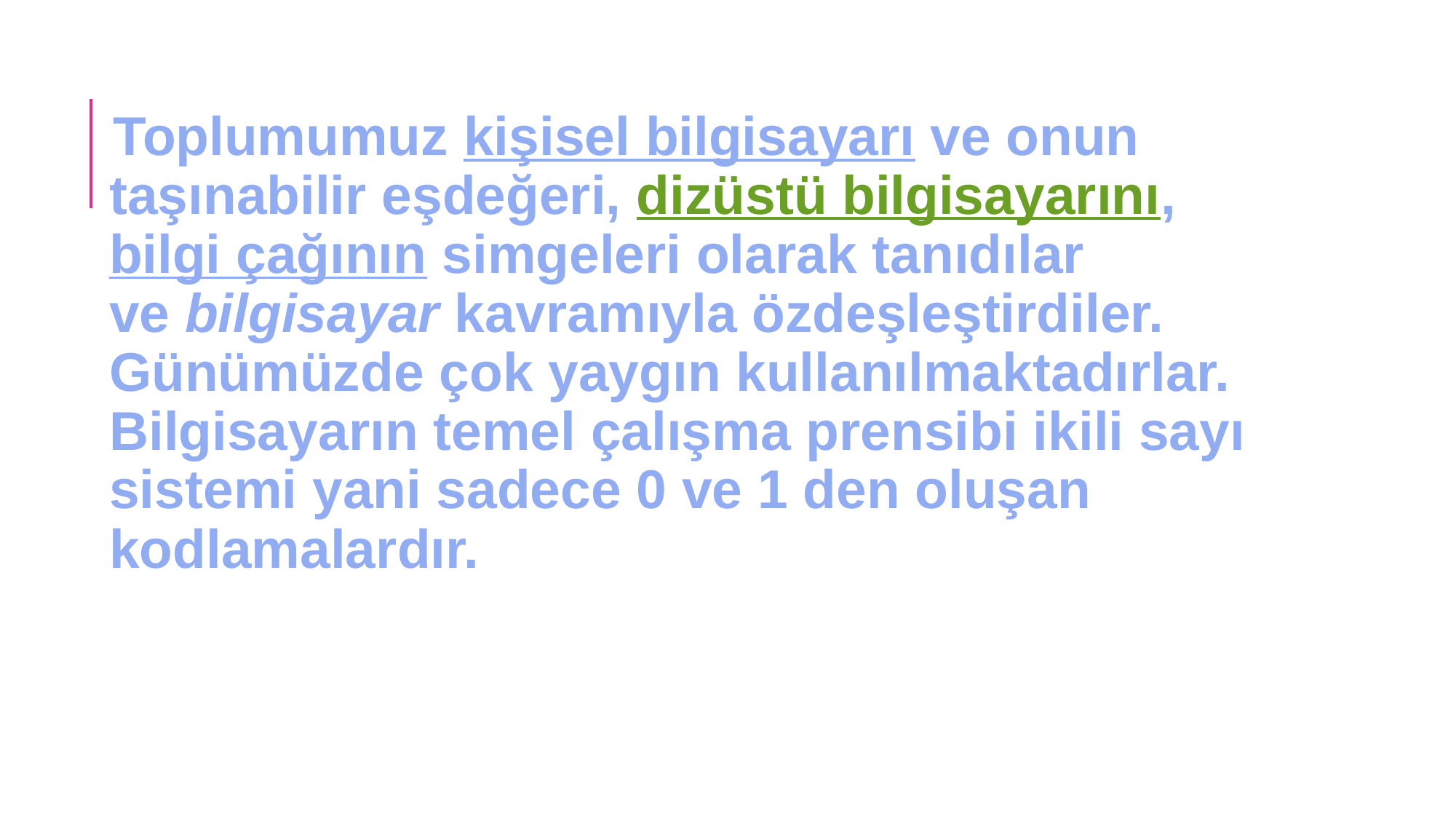

Toplumumuz kişisel bilgisayarı ve onun taşınabilir eşdeğeri, dizüstü bilgisayarını, bilgi çağının simgeleri olarak tanıdılar ve bilgisayar kavramıyla özdeşleştirdiler. Günümüzde çok yaygın kullanılmaktadırlar. Bilgisayarın temel çalışma prensibi ikili sayı sistemi yani sadece 0 ve 1 den oluşan kodlamalardır.